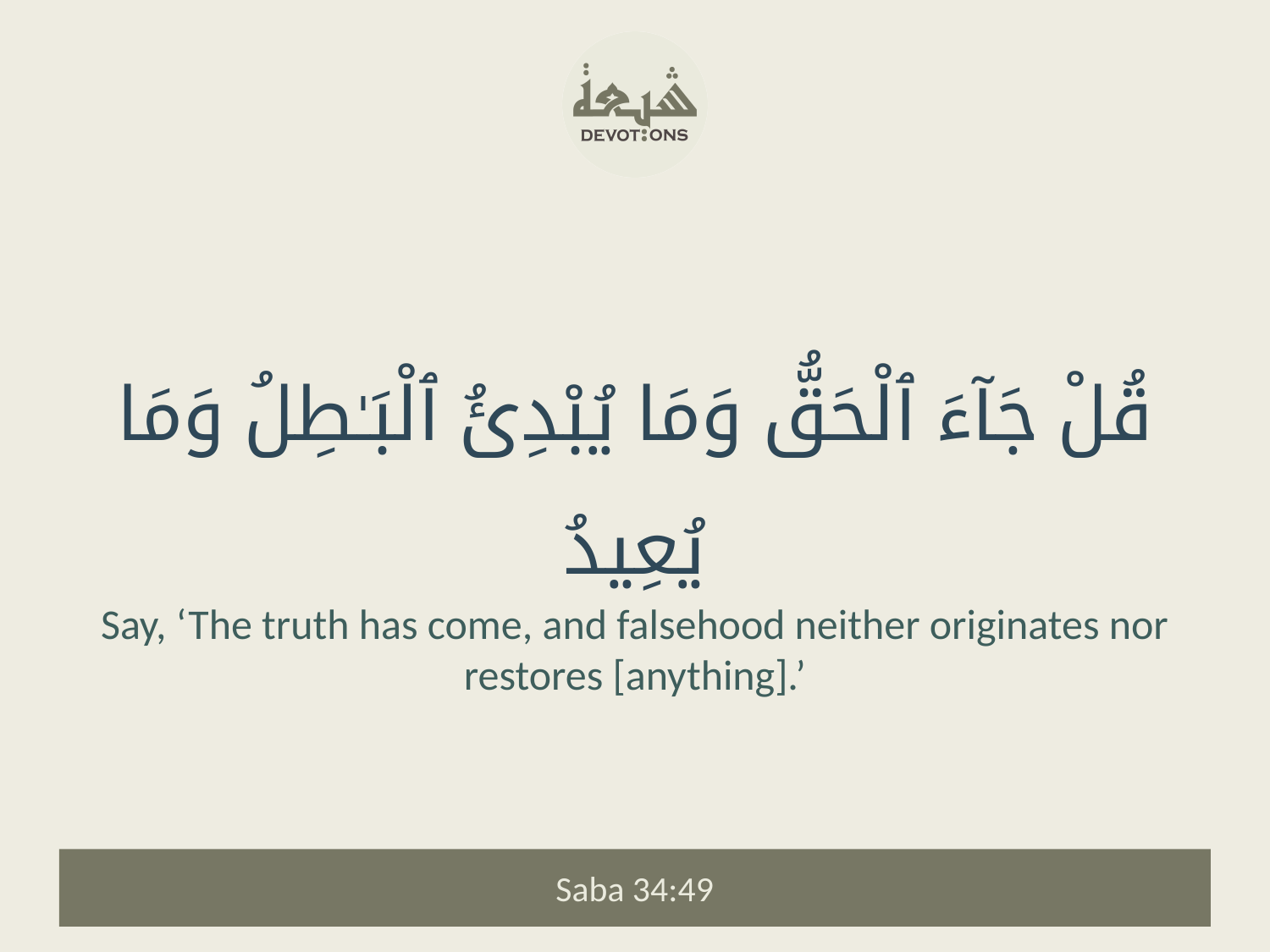

قُلْ جَآءَ ٱلْحَقُّ وَمَا يُبْدِئُ ٱلْبَـٰطِلُ وَمَا يُعِيدُ
Say, ‘The truth has come, and falsehood neither originates nor restores [anything].’
Saba 34:49